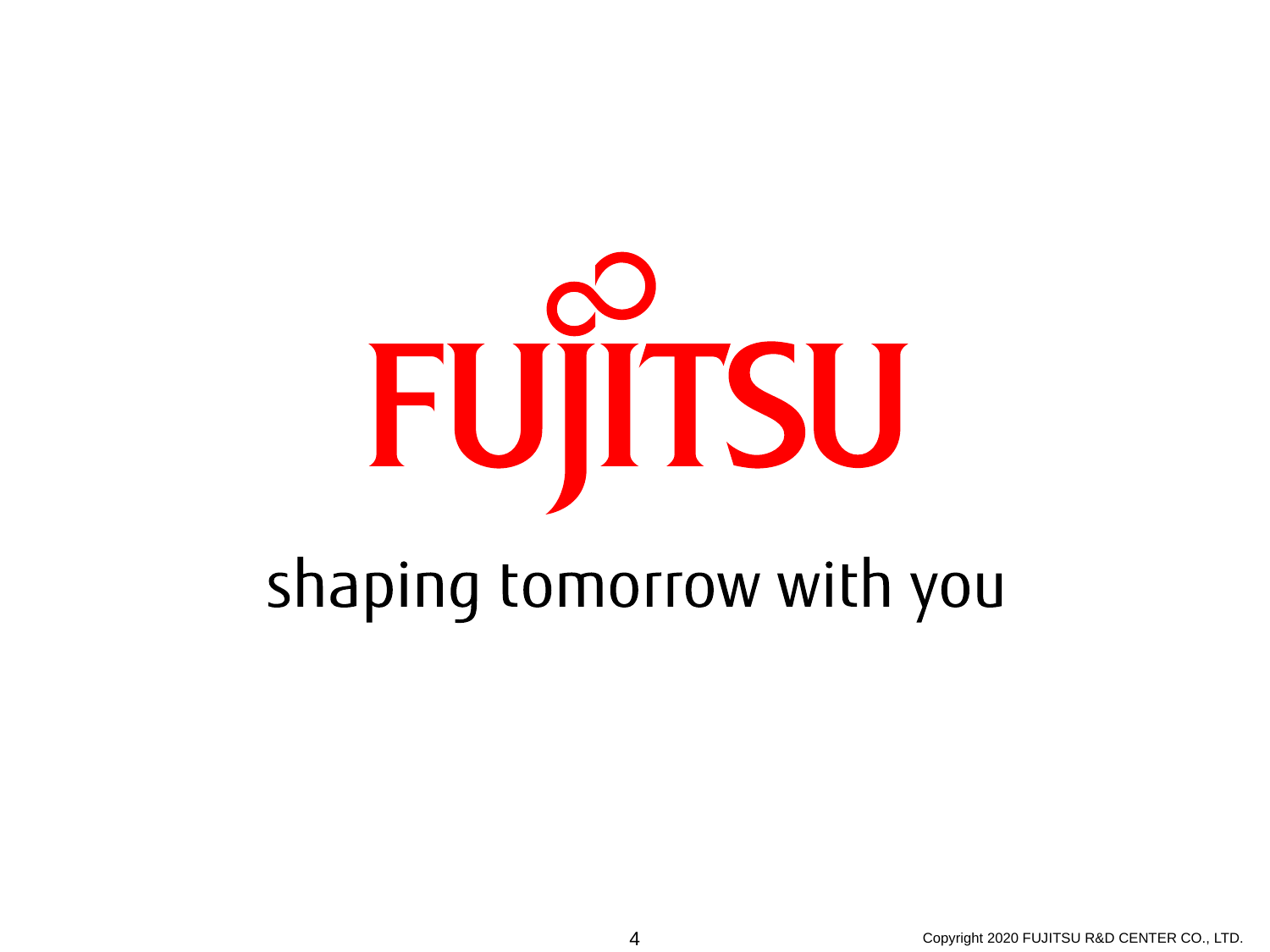

4
Copyright 2020 FUJITSU R&D CENTER CO., LTD.